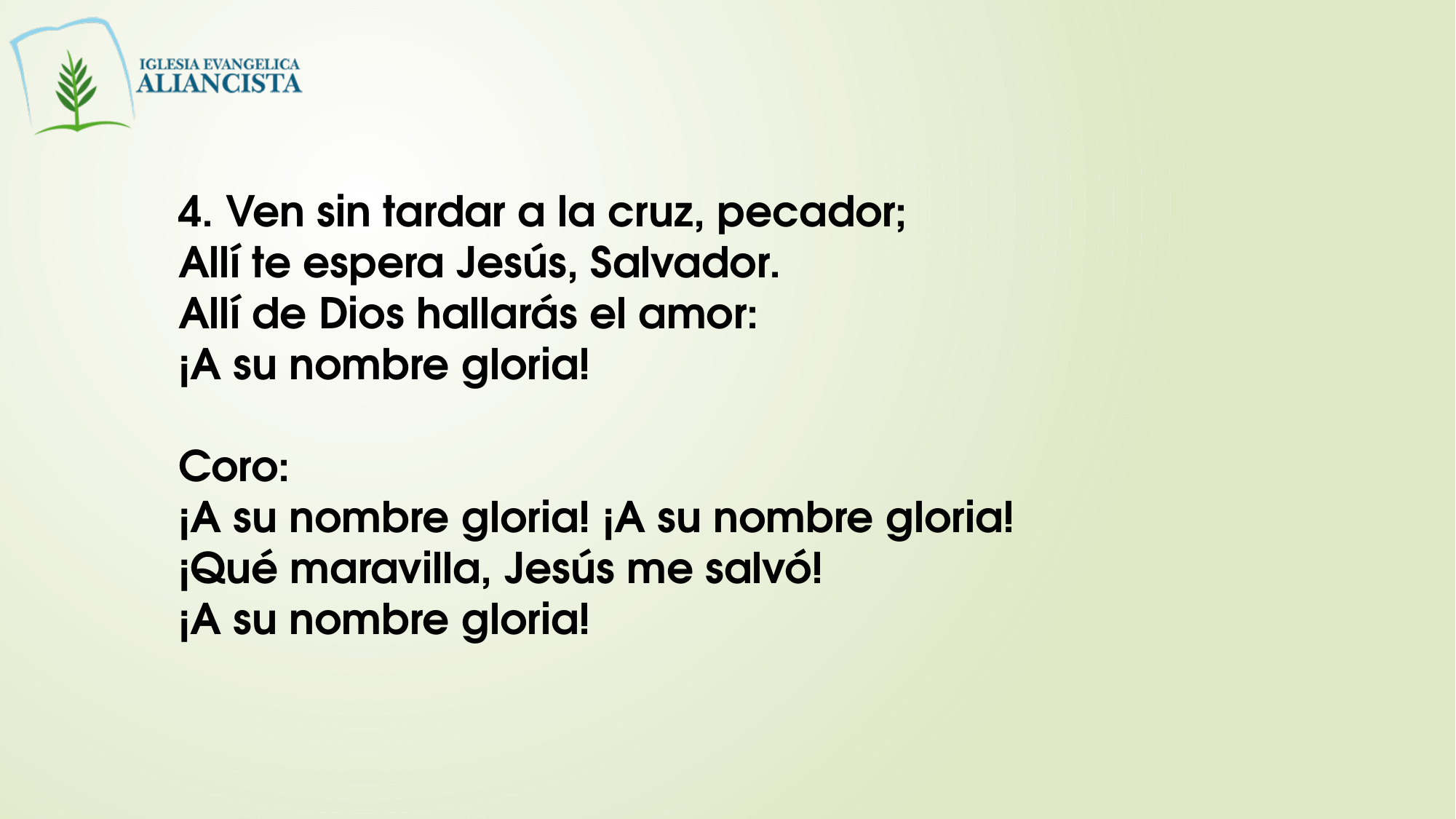

4. Ven sin tardar a la cruz, pecador;
Allí te espera Jesús, Salvador.
Allí de Dios hallarás el amor:
¡A su nombre gloria!

Coro:
¡A su nombre gloria! ¡A su nombre gloria!
¡Qué maravilla, Jesús me salvó!
¡A su nombre gloria!